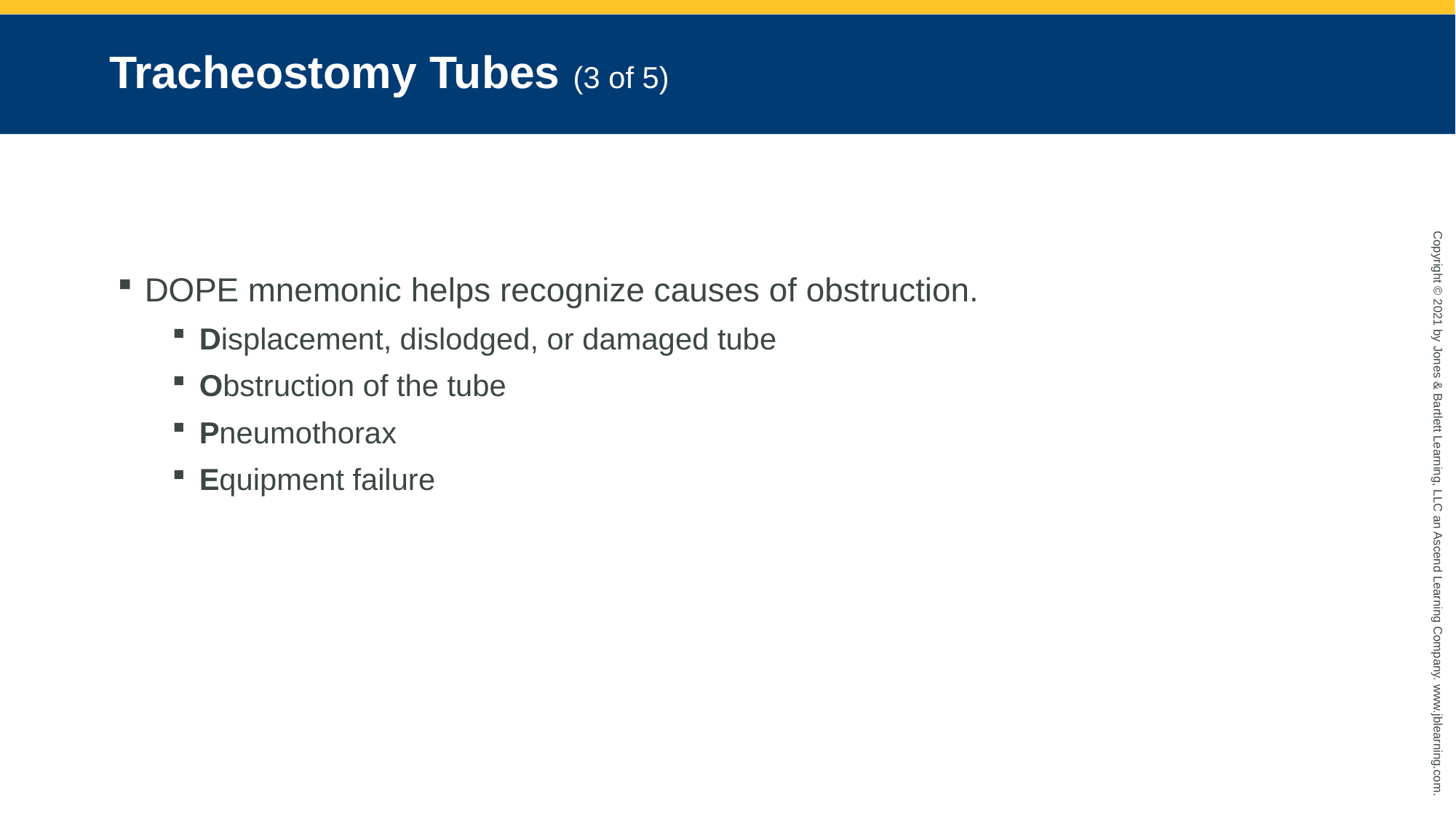

# Tracheostomy Tubes (3 of 5)
DOPE mnemonic helps recognize causes of obstruction.
Displacement, dislodged, or damaged tube
Obstruction of the tube
Pneumothorax
Equipment failure